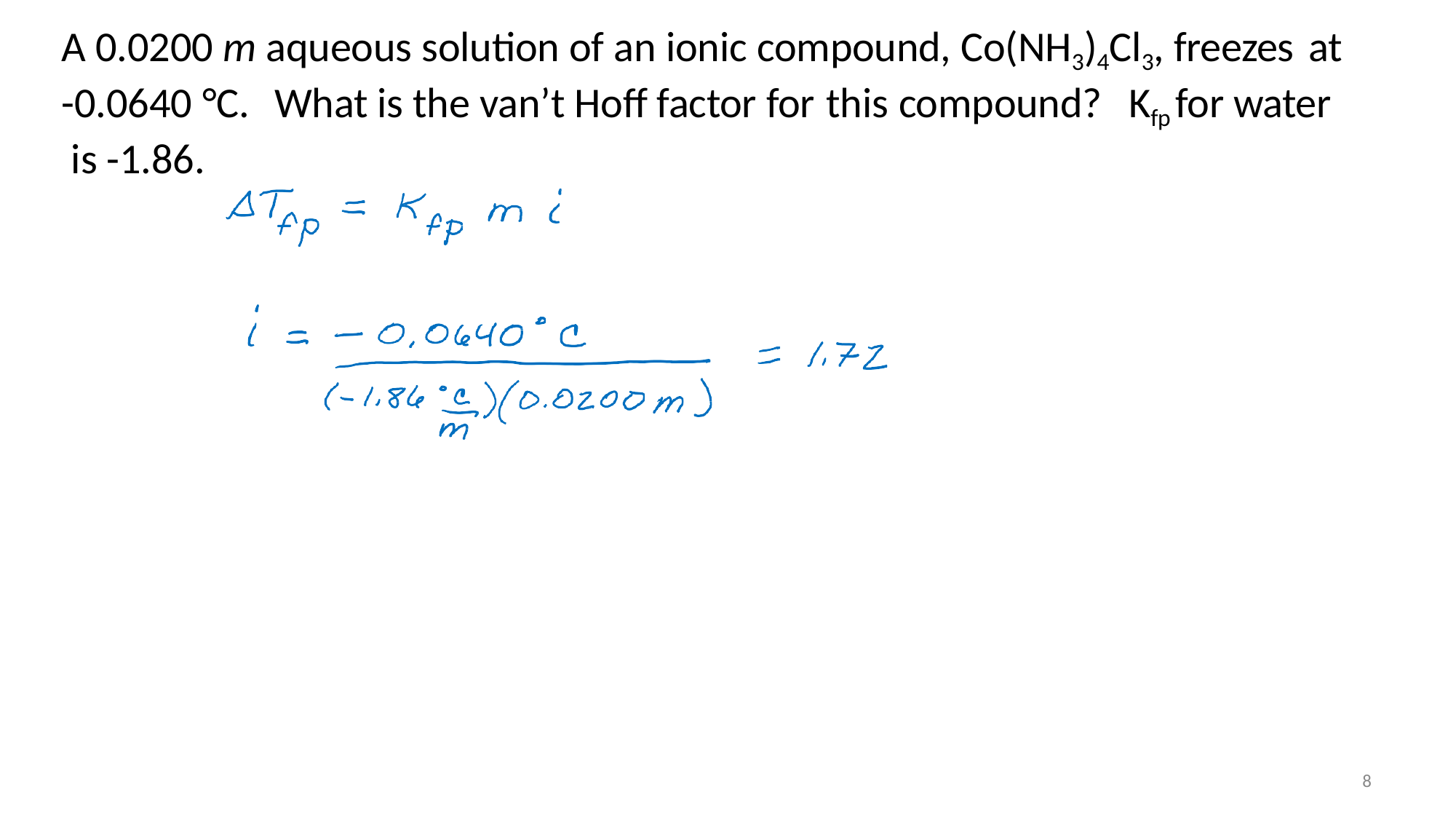

# A 0.0200 m aqueous solution of an ionic compound, Co(NH3)4Cl3, freezes at
-0.0640 °C.	What is the van’t Hoff factor for this compound?	Kfp for water  is -1.86.

8